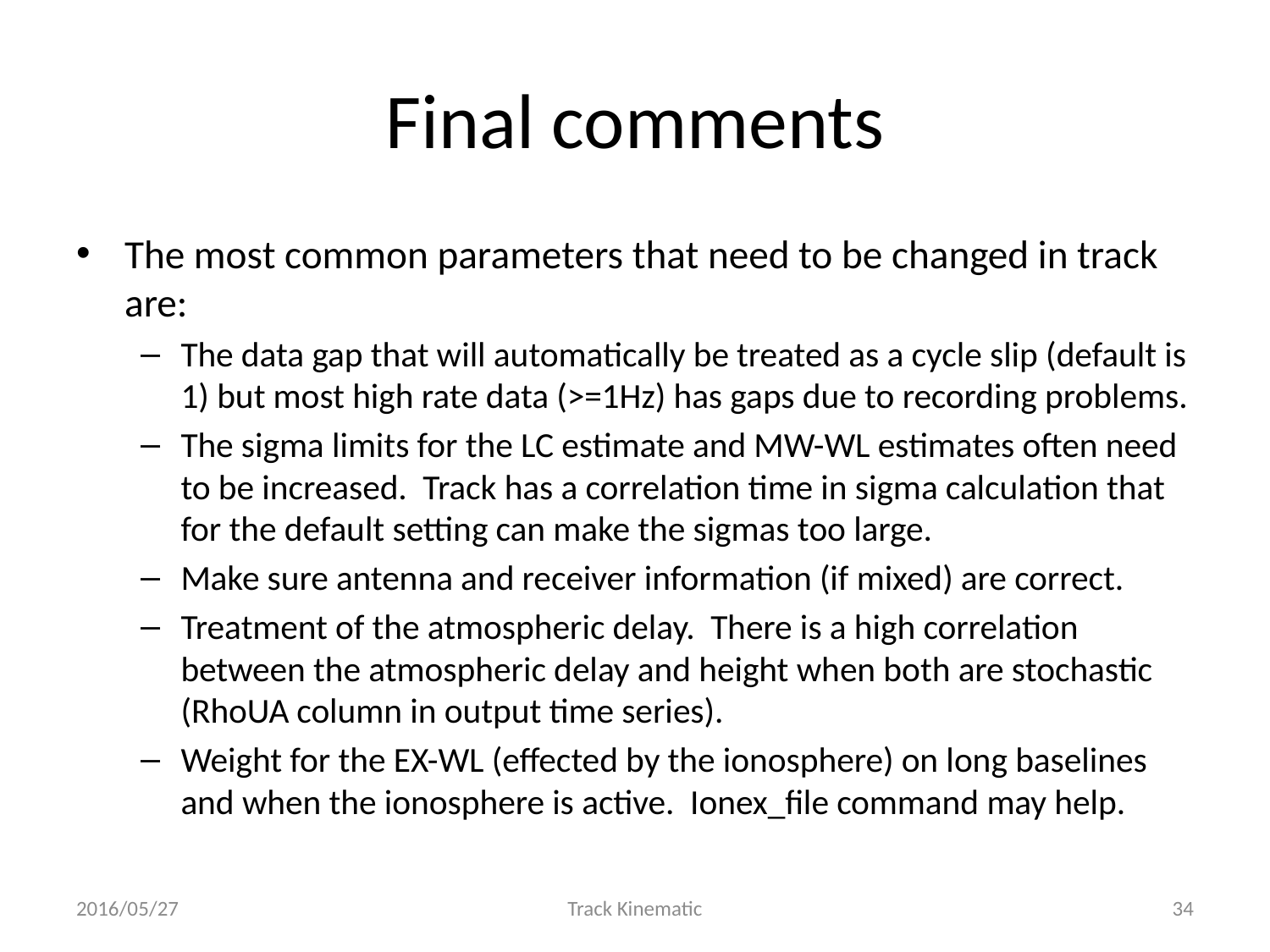

# Final comments
The most common parameters that need to be changed in track are:
The data gap that will automatically be treated as a cycle slip (default is 1) but most high rate data (>=1Hz) has gaps due to recording problems.
The sigma limits for the LC estimate and MW-WL estimates often need to be increased.  Track has a correlation time in sigma calculation that for the default setting can make the sigmas too large.
Make sure antenna and receiver information (if mixed) are correct.
Treatment of the atmospheric delay.  There is a high correlation between the atmospheric delay and height when both are stochastic (RhoUA column in output time series).
Weight for the EX-WL (effected by the ionosphere) on long baselines and when the ionosphere is active.  Ionex_file command may help.
2016/05/27
Track Kinematic
34